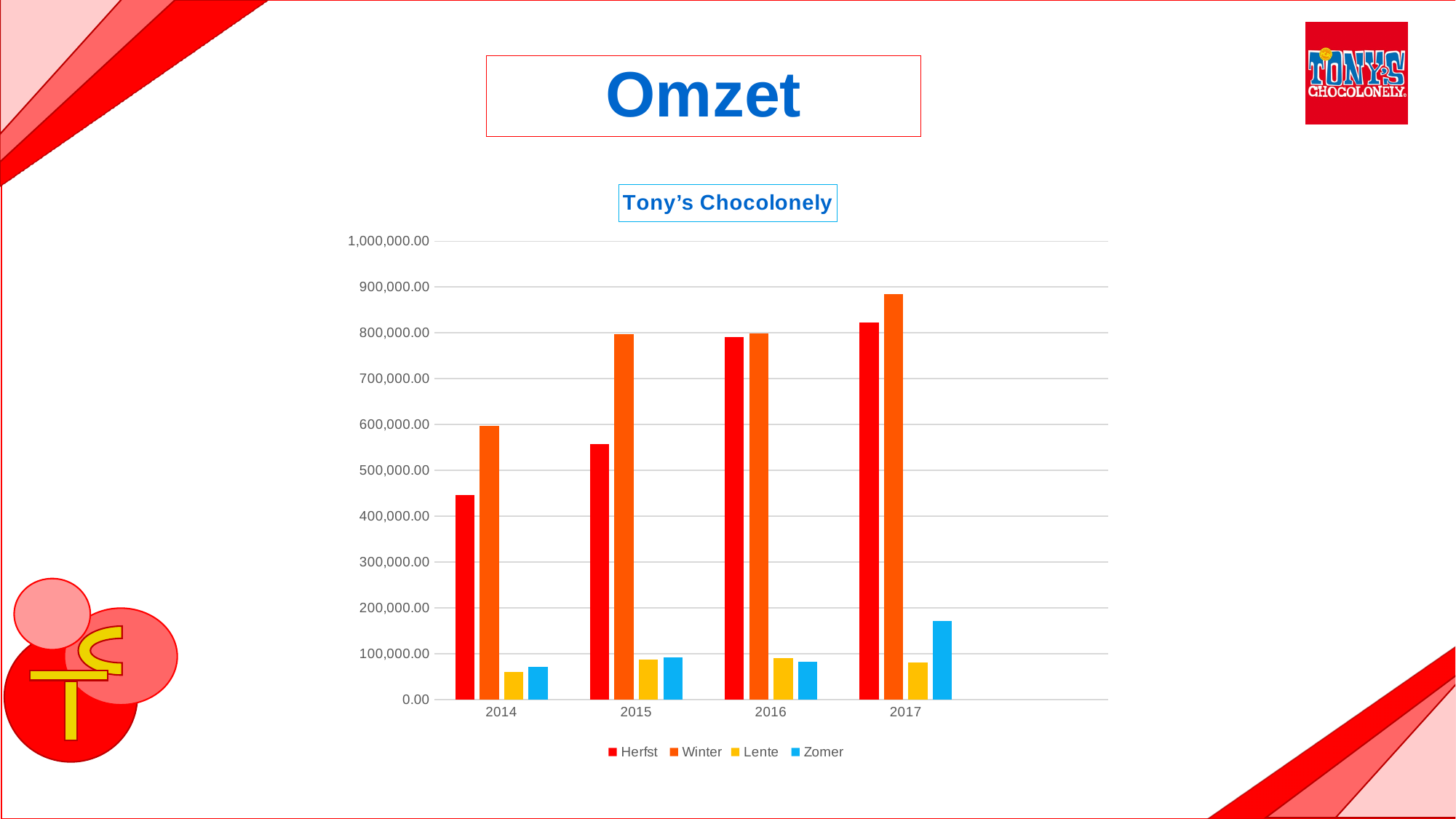

# Omzet

### Chart: Tony’s Chocolonely

| Category | Herfst  | Winter | Lente  | Zomer  |
|---|---|---|---|---|
| 2014 | 445878.0 | 597661.66 | 60786.0 | 71789.9 |
| 2015 | 556878.0 | 797661.66 | 87432.0 | 91634.9 |
| 2016 | 790878.0 | 798961.66 | 90776.0 | 83239.9 |
| 2017 | 823138.0 | 884361.66 | 80790.0 | 171643.0 |
|  | None | None | None | None |